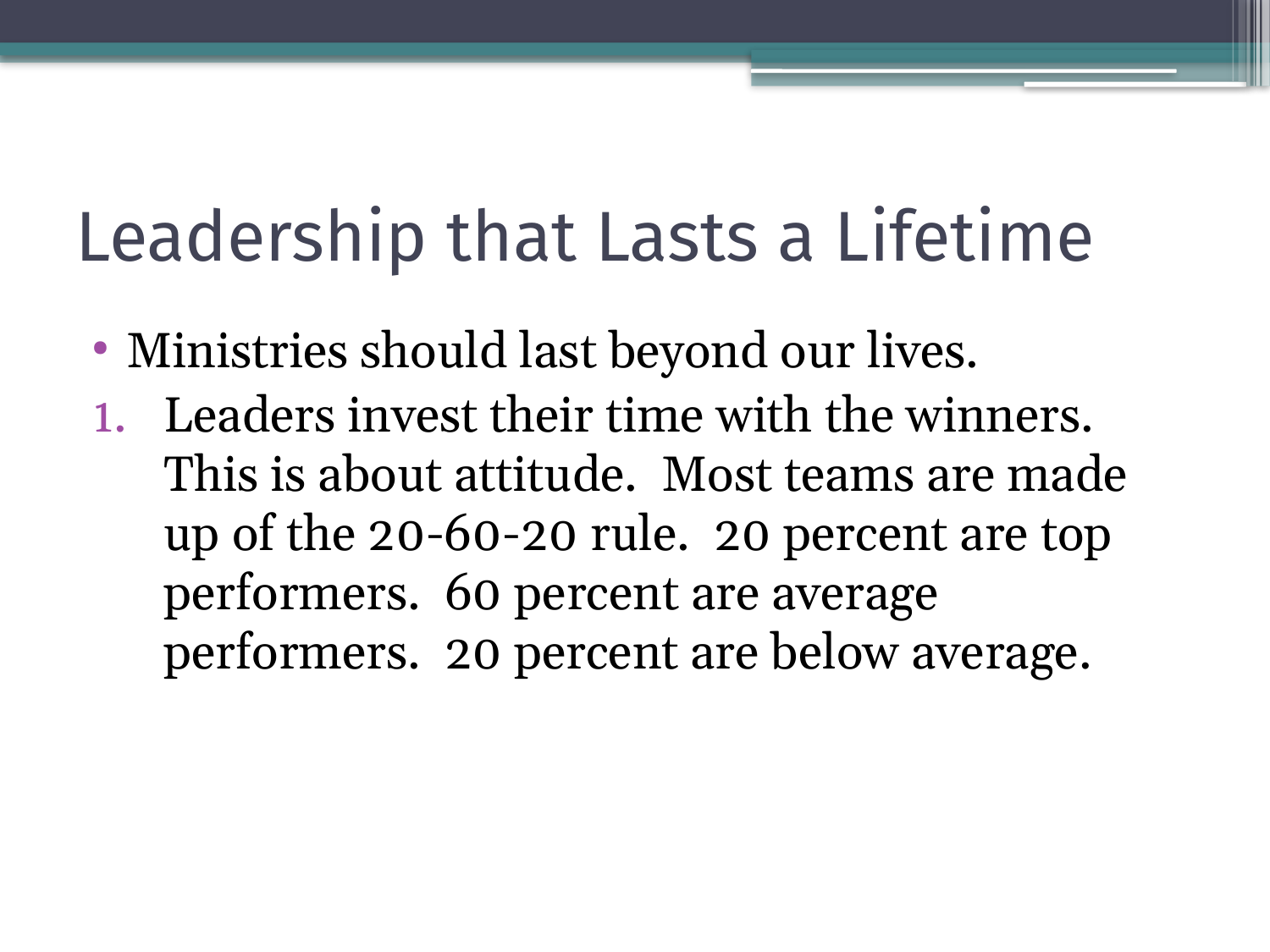

# Leadership that Lasts a Lifetime
Ministries should last beyond our lives.
Leaders invest their time with the winners.  This is about attitude.  Most teams are made up of the 20-60-20 rule.  20 percent are top performers.  60 percent are average performers.  20 percent are below average.